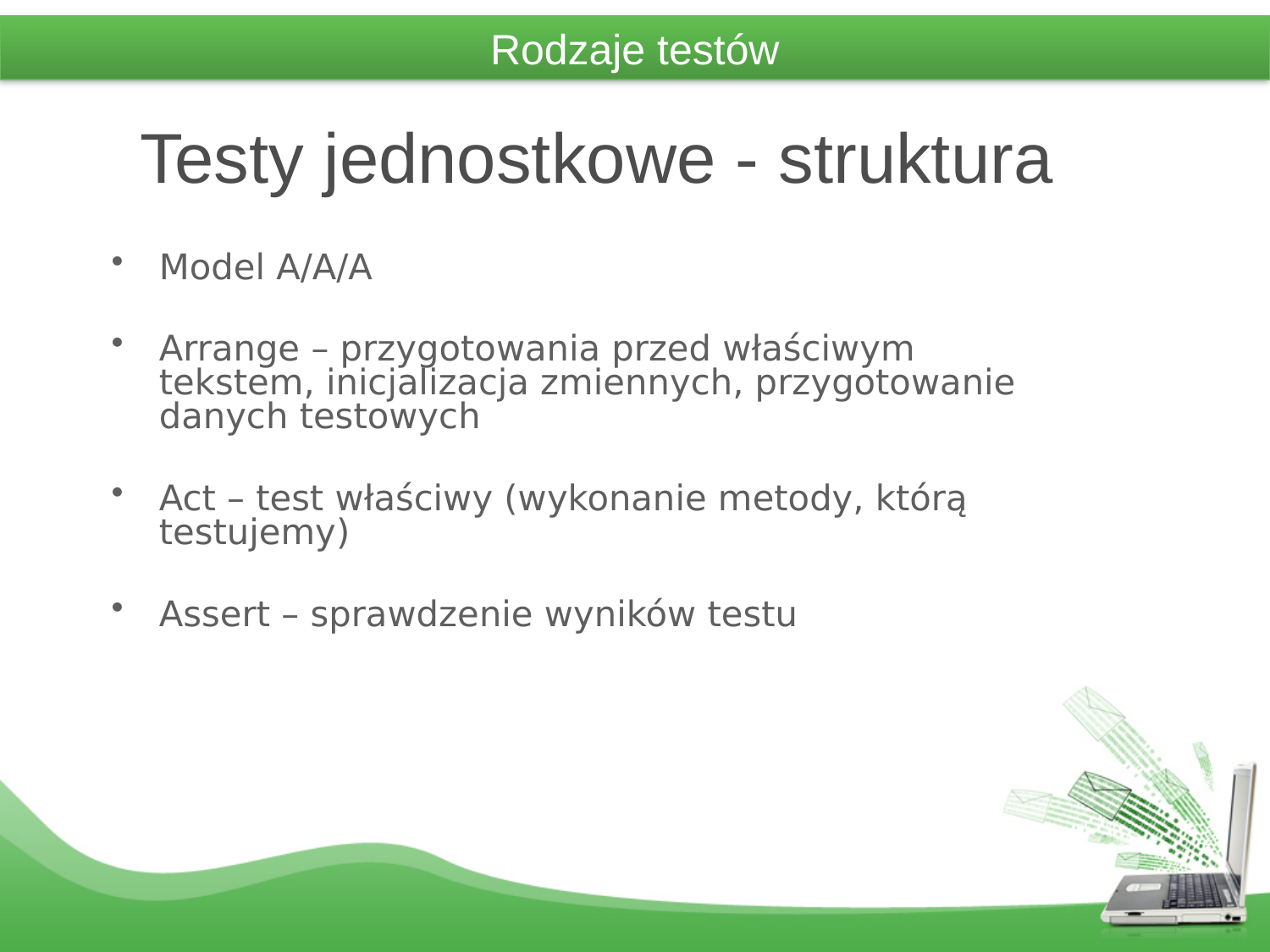

Rodzaje testów
# Testy jednostkowe - struktura
Model A/A/A

Arrange – przygotowania przed właściwym tekstem, inicjalizacja zmiennych, przygotowanie danych testowych

Act – test właściwy (wykonanie metody, którą testujemy)

Assert – sprawdzenie wyników testu